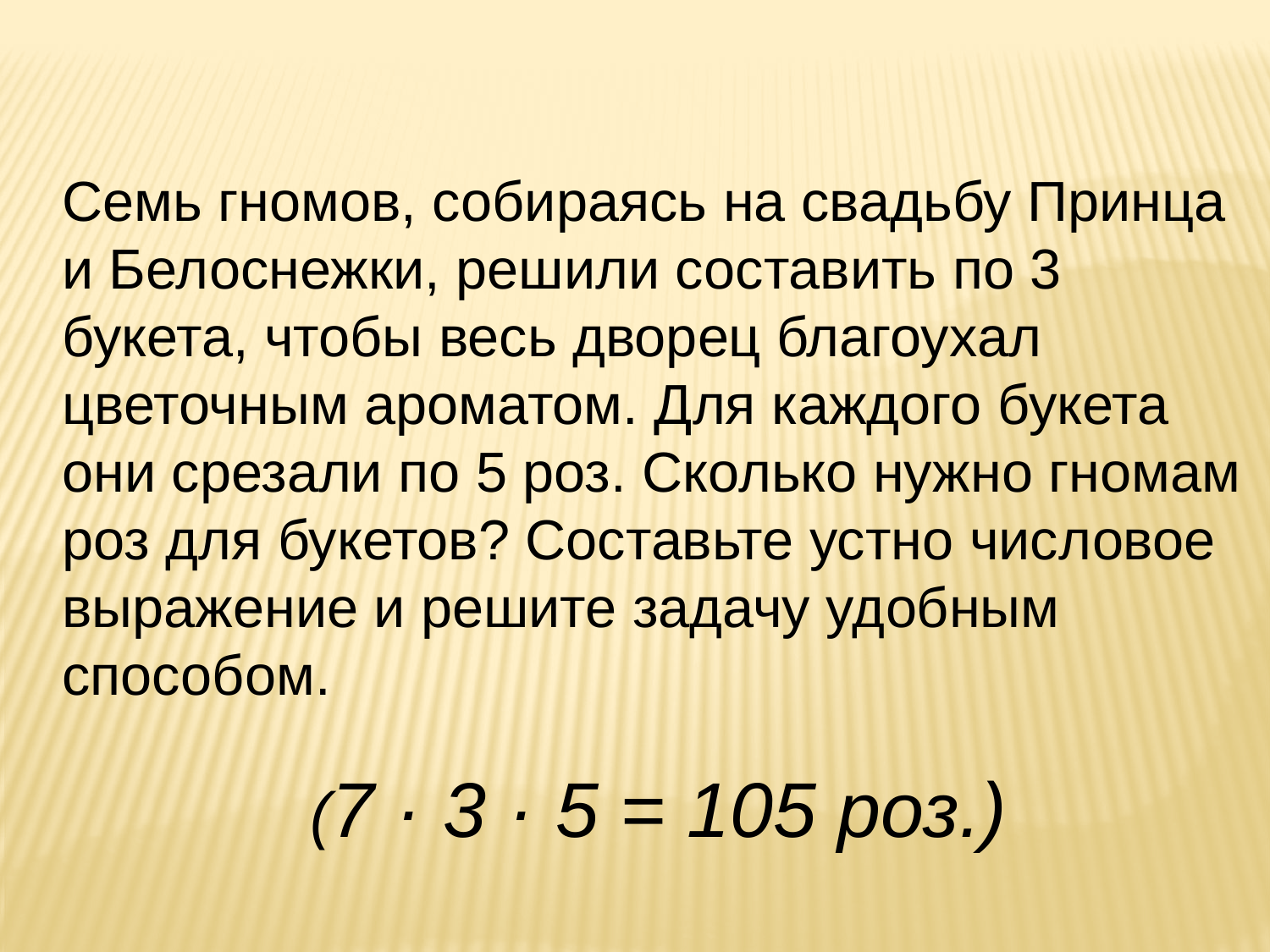

Семь гномов, собираясь на свадьбу Принца и Белоснежки, решили составить по 3 букета, чтобы весь дворец благоухал цветочным ароматом. Для каждого букета они срезали по 5 роз. Сколько нужно гномам роз для букетов? Составьте устно числовое выражение и решите задачу удобным способом.
(7 · 3 · 5 = 105 роз.)